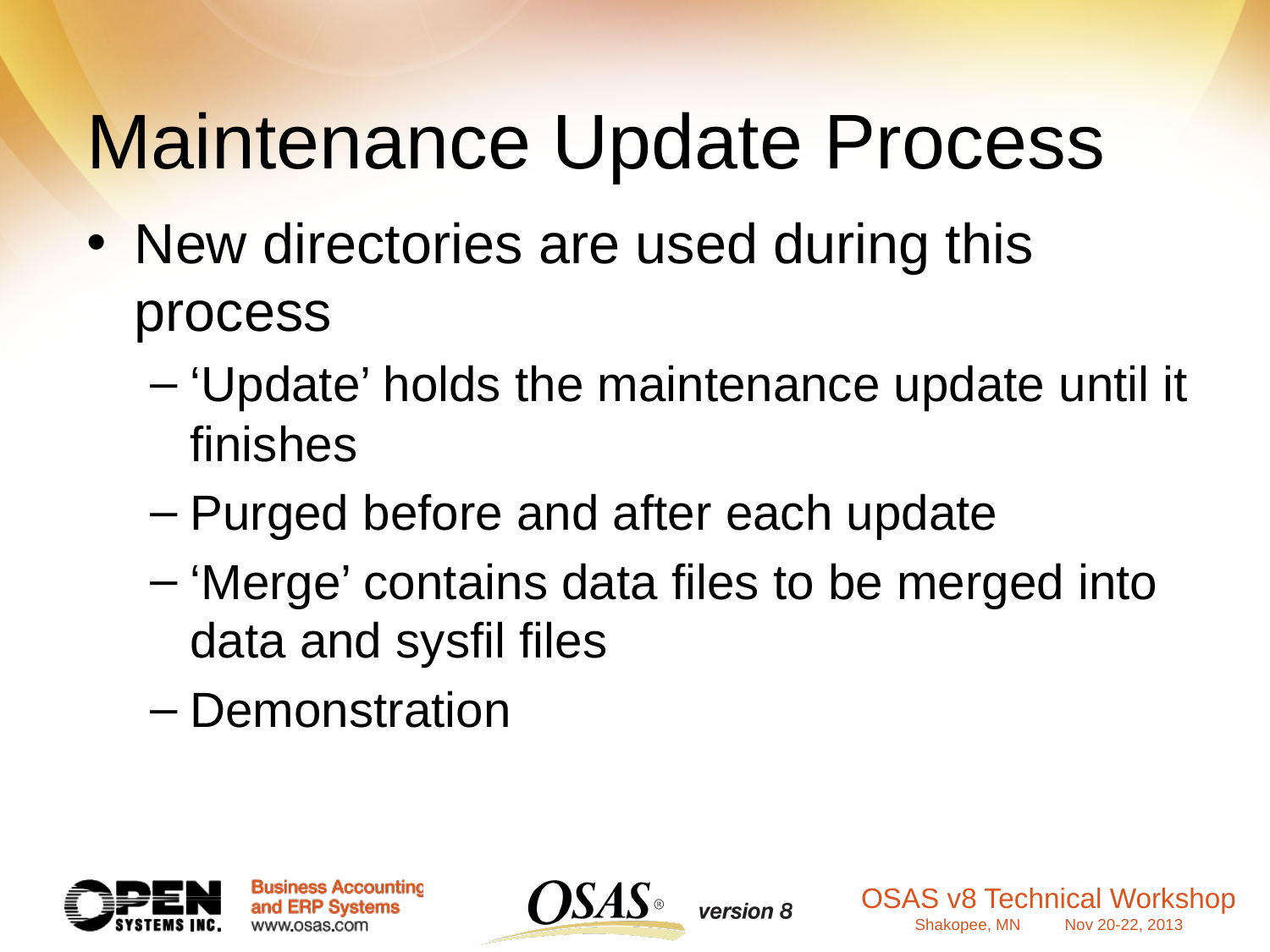

# Maintenance Update Process
New directories are used during this process
‘Update’ holds the maintenance update until it finishes
Purged before and after each update
‘Merge’ contains data files to be merged into data and sysfil files
Demonstration